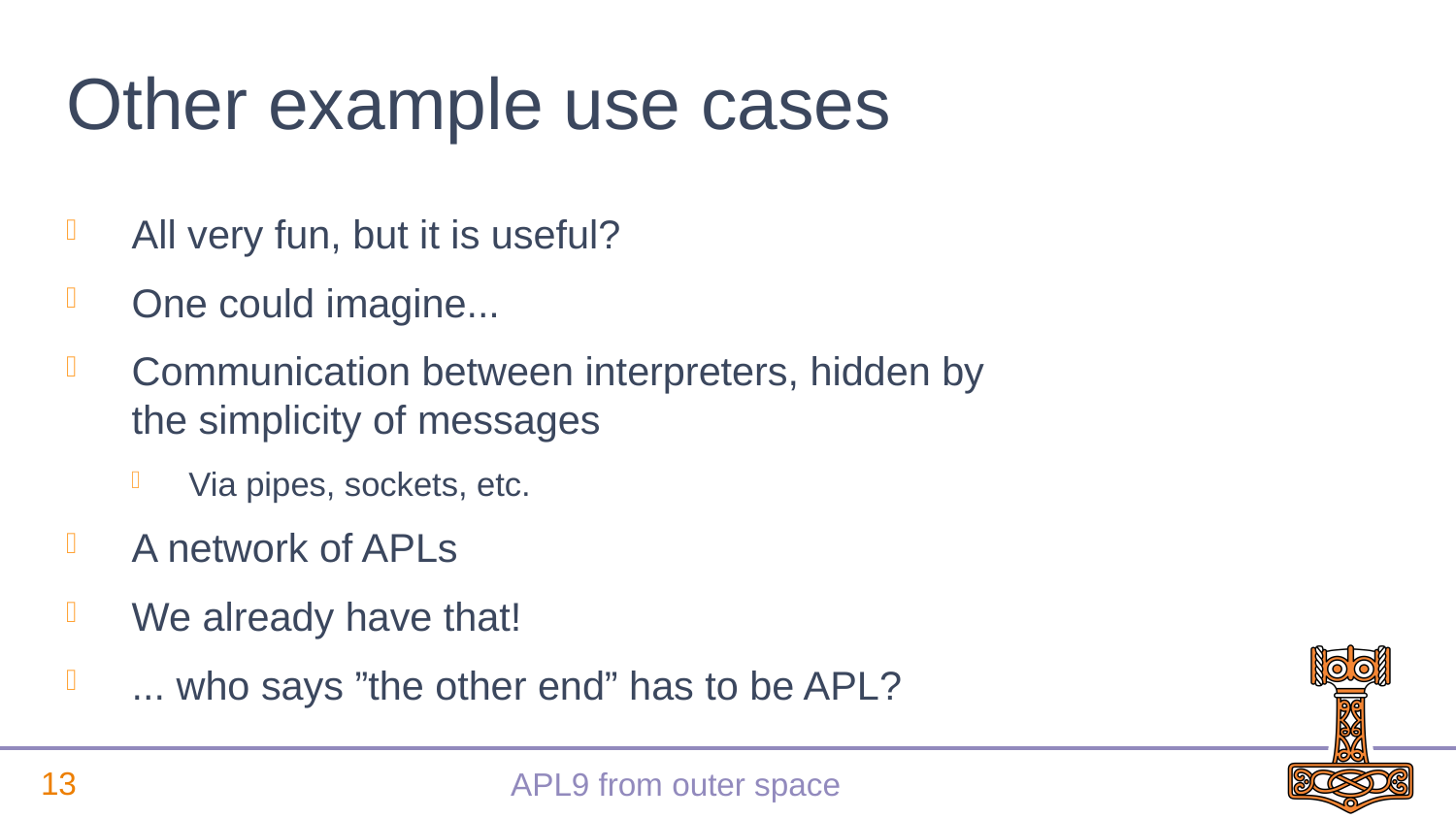

# Other example use cases
All very fun, but it is useful?
One could imagine...
Communication between interpreters, hidden by the simplicity of messages
Via pipes, sockets, etc.
A network of APLs
We already have that!
... who says ”the other end” has to be APL?

13